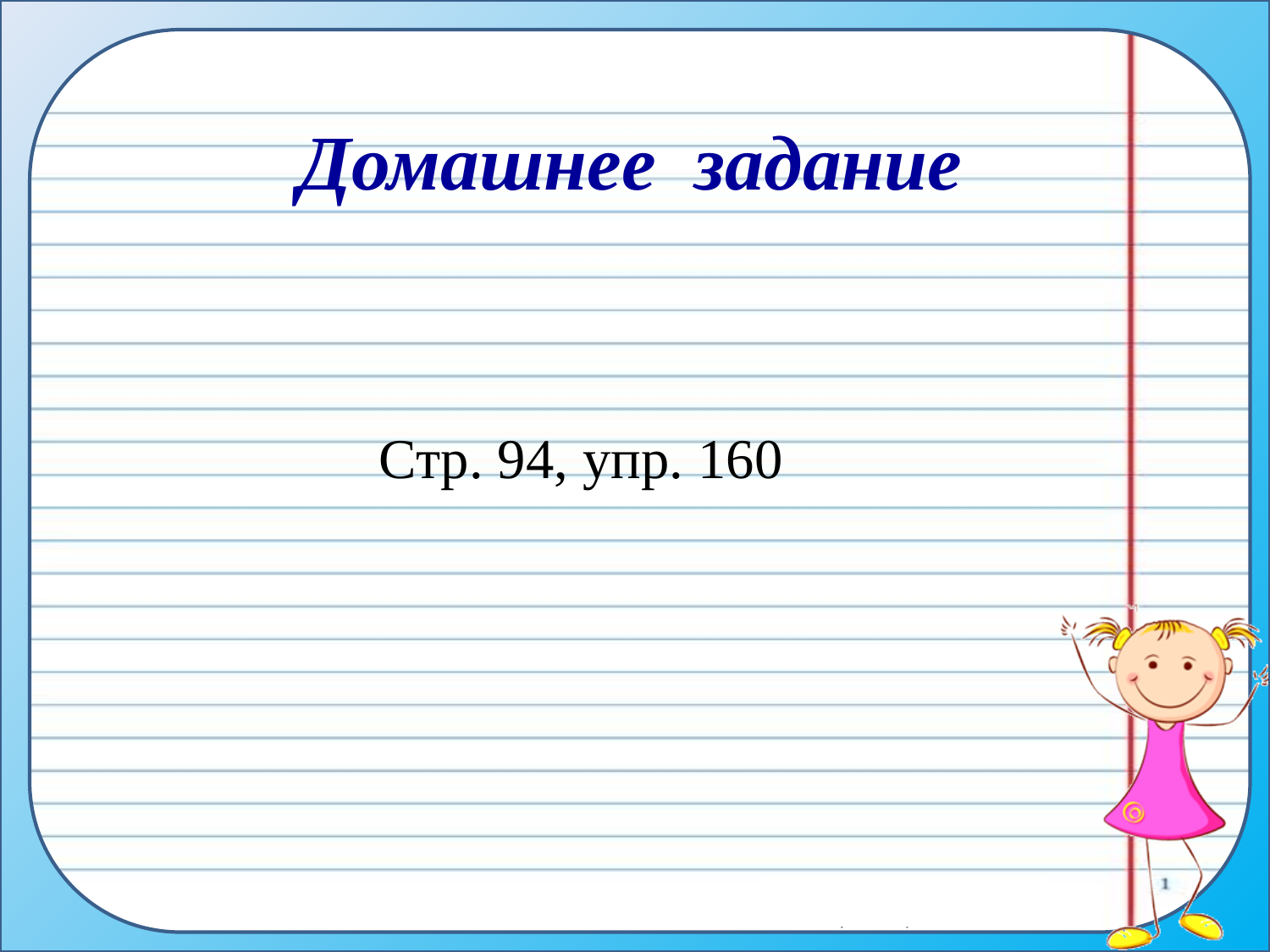

# Домашнее  задание
Стр. 94, упр. 160